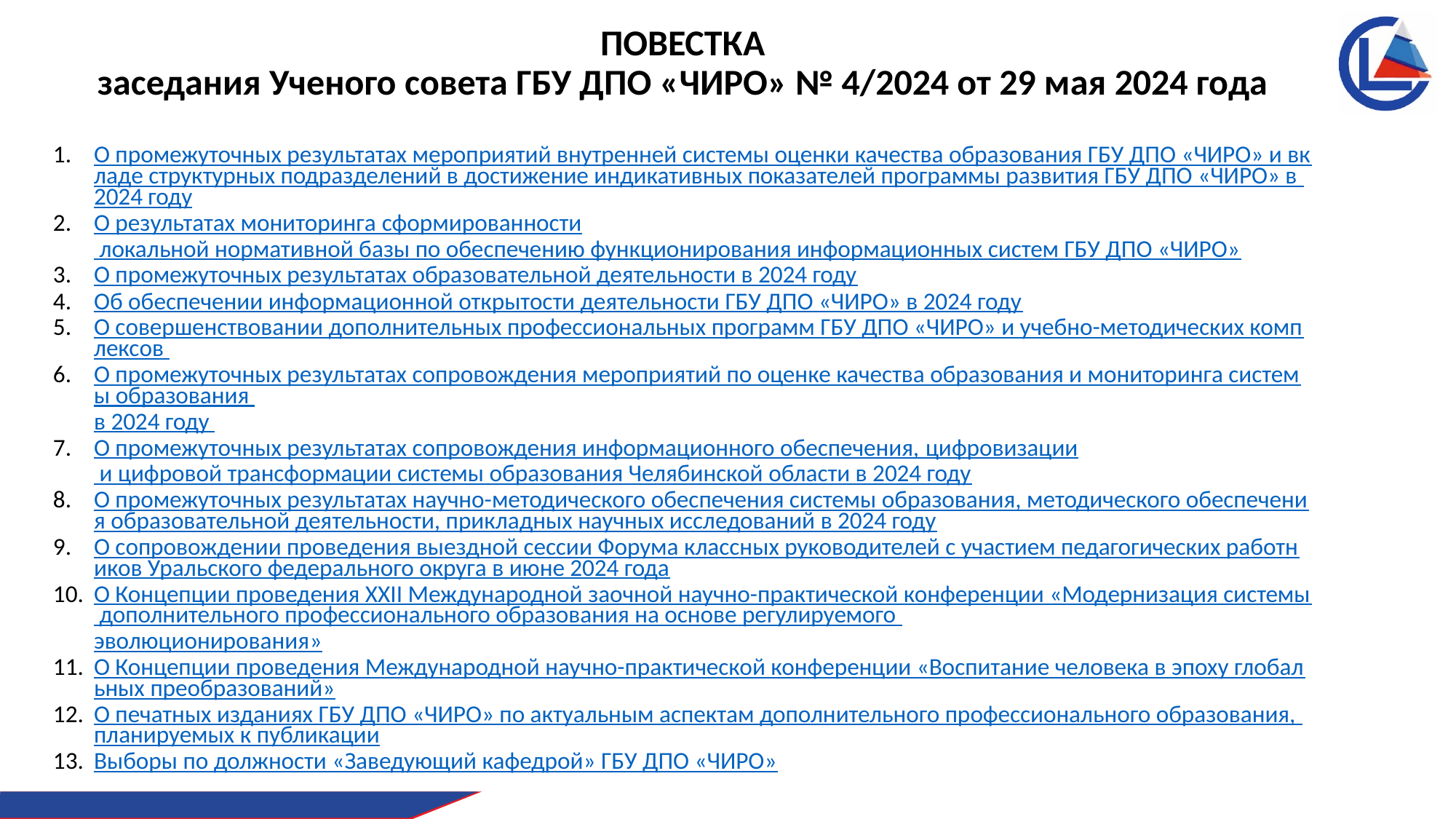

ПОВЕСТКА
заседания Ученого совета ГБУ ДПО «ЧИРО» № 4/2024 от 29 мая 2024 года

О промежуточных результатах мероприятий внутренней системы оценки качества образования ГБУ ДПО «ЧИРО» и вкладе структурных подразделений в достижение индикативных показателей программы развития ГБУ ДПО «ЧИРО» в 2024 году
О результатах мониторинга сформированности локальной нормативной базы по обеспечению функционирования информационных систем ГБУ ДПО «ЧИРО»
О промежуточных результатах образовательной деятельности в 2024 году
Об обеспечении информационной открытости деятельности ГБУ ДПО «ЧИРО» в 2024 году
О совершенствовании дополнительных профессиональных программ ГБУ ДПО «ЧИРО» и учебно-методических комплексов
О промежуточных результатах сопровождения мероприятий по оценке качества образования и мониторинга системы образования в 2024 году
О промежуточных результатах сопровождения информационного обеспечения, цифровизации и цифровой трансформации системы образования Челябинской области в 2024 году
О промежуточных результатах научно-методического обеспечения системы образования, методического обеспечения образовательной деятельности, прикладных научных исследований в 2024 году
О сопровождении проведения выездной сессии Форума классных руководителей с участием педагогических работников Уральского федерального округа в июне 2024 года
О Концепции проведения XXII Международной заочной научно-практической конференции «Модернизация системы дополнительного профессионального образования на основе регулируемого эволюционирования»
О Концепции проведения Международной научно-практической конференции «Воспитание человека в эпоху глобальных преобразований»
О печатных изданиях ГБУ ДПО «ЧИРО» по актуальным аспектам дополнительного профессионального образования, планируемых к публикации
Выборы по должности «Заведующий кафедрой» ГБУ ДПО «ЧИРО»